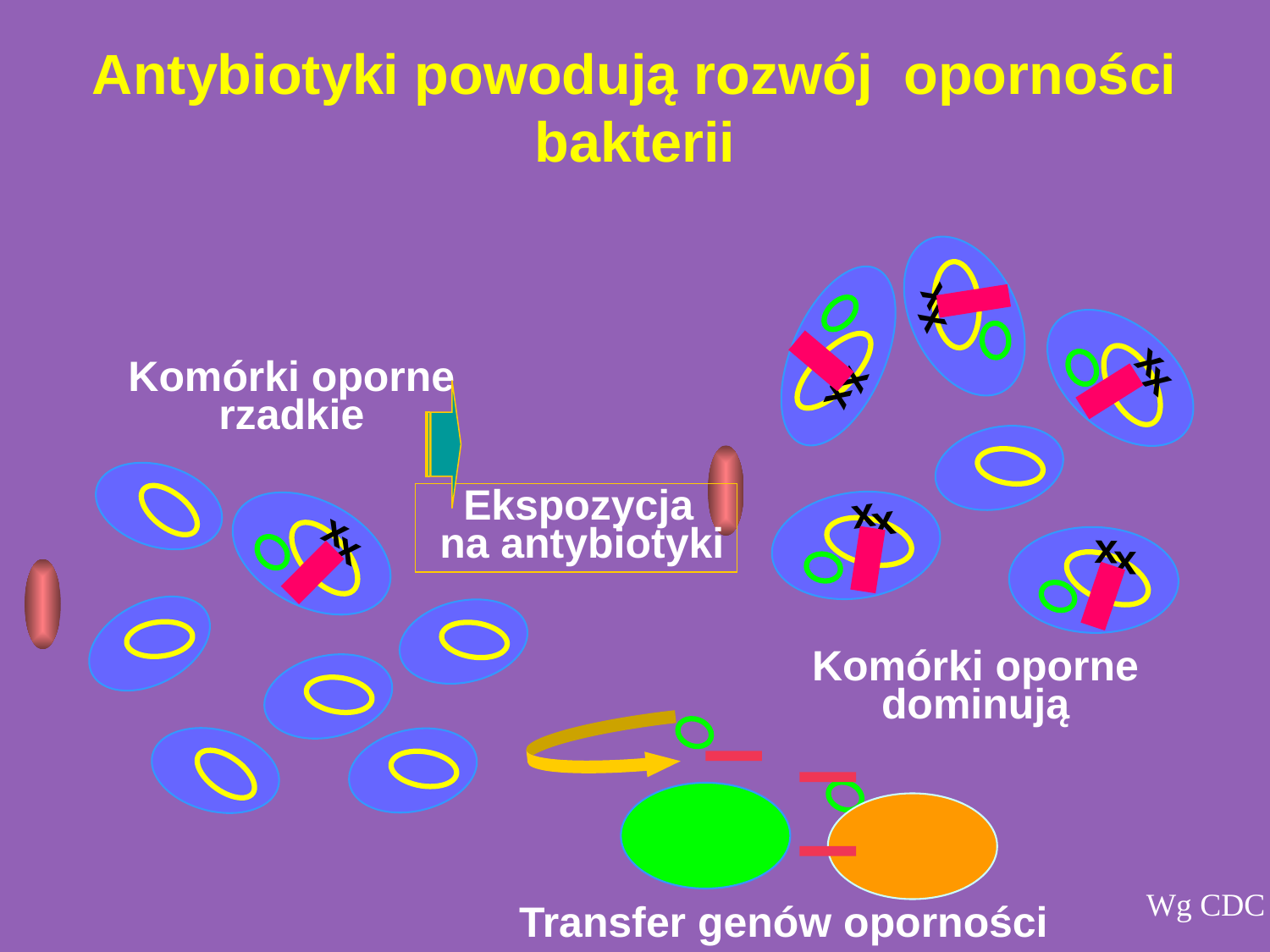

Antybiotyki powodują rozwój  oporności bakterii
x

x

x

x

x

x

Komórki oporne
rzadkie

   Ekspozycja
 na antybiotyki

x
x

x

x

x

x

Komórki oporne
dominują

Wg CDC
Transfer genów oporności